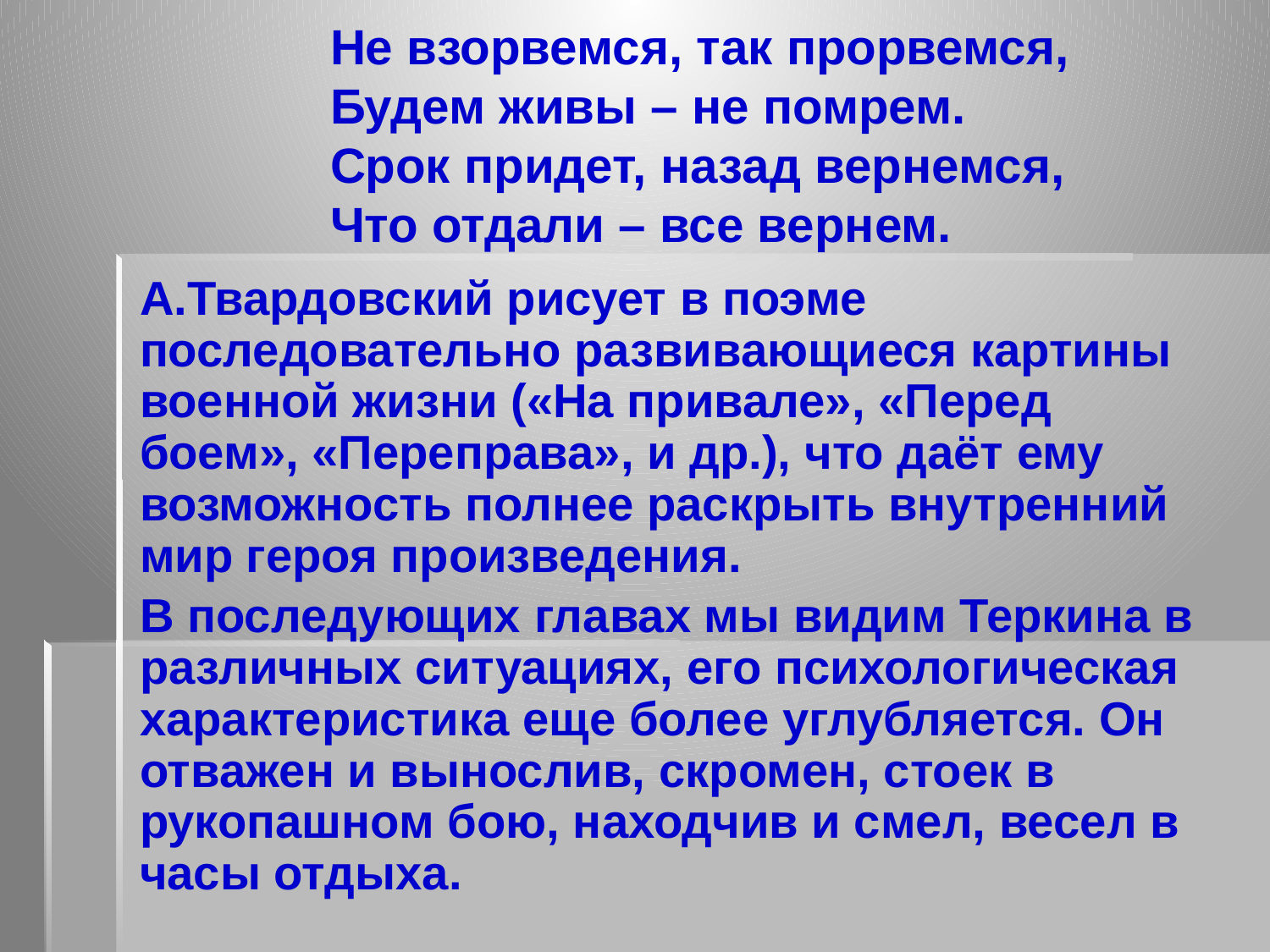

# Не взорвемся, так прорвемся, Будем живы – не помрем. Срок придет, назад вернемся, Что отдали – все вернем.
	А.Твардовский рисует в поэме последовательно развивающиеся картины военной жизни («На привале», «Перед боем», «Переправа», и др.), что даёт ему возможность полнее раскрыть внутренний мир героя произведения.
	В последующих главах мы видим Теркина в различных ситуациях, его психологическая характеристика еще более углубляется. Он отважен и вынослив, скромен, стоек в рукопашном бою, находчив и смел, весел в часы отдыха.